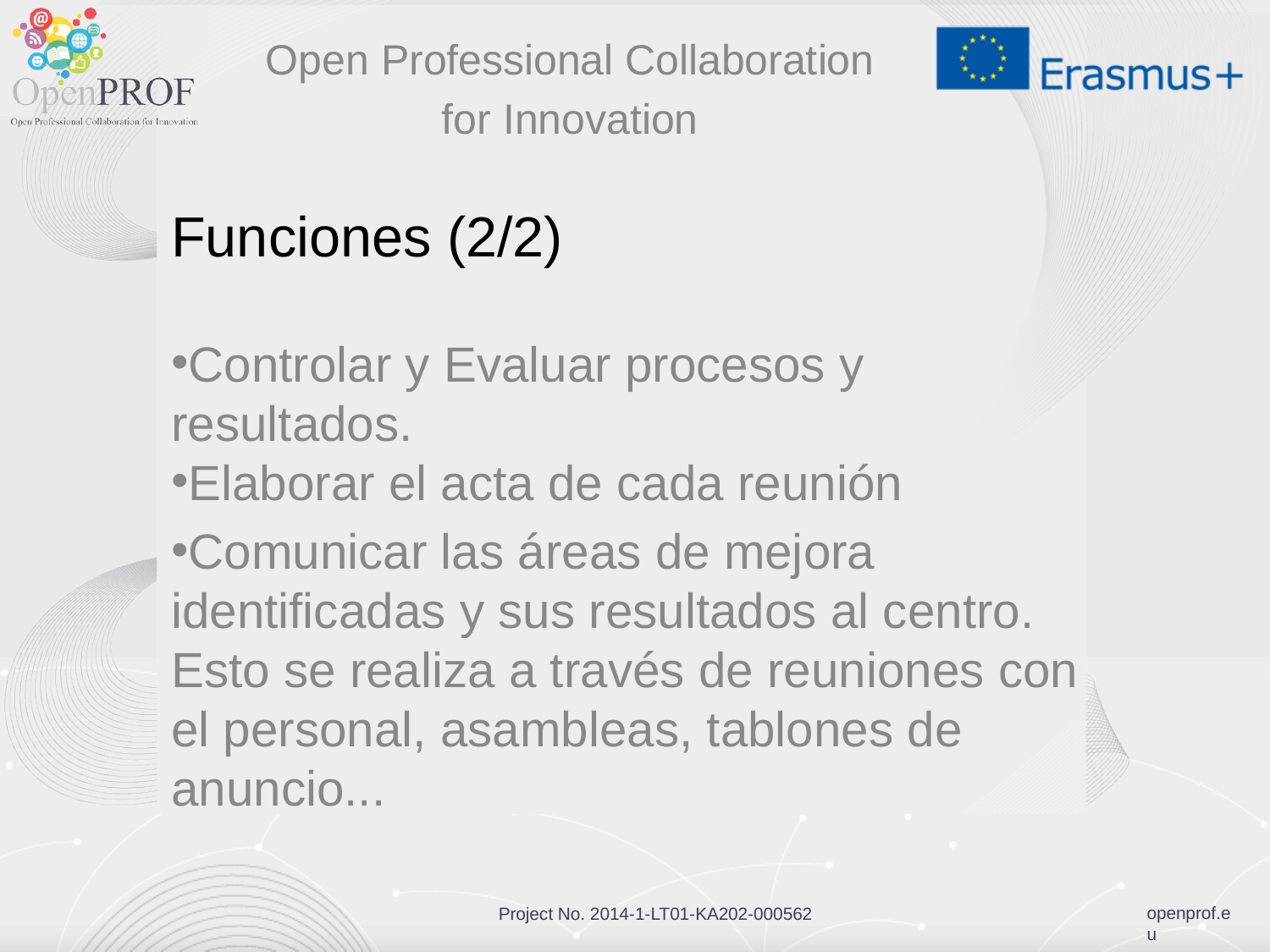

Open Professional Collaboration
for Innovation
# Funciones (2/2)
Controlar y Evaluar procesos y resultados.
Elaborar el acta de cada reunión
Comunicar las áreas de mejora identificadas y sus resultados al centro. Esto se realiza a través de reuniones con el personal, asambleas, tablones de anuncio...